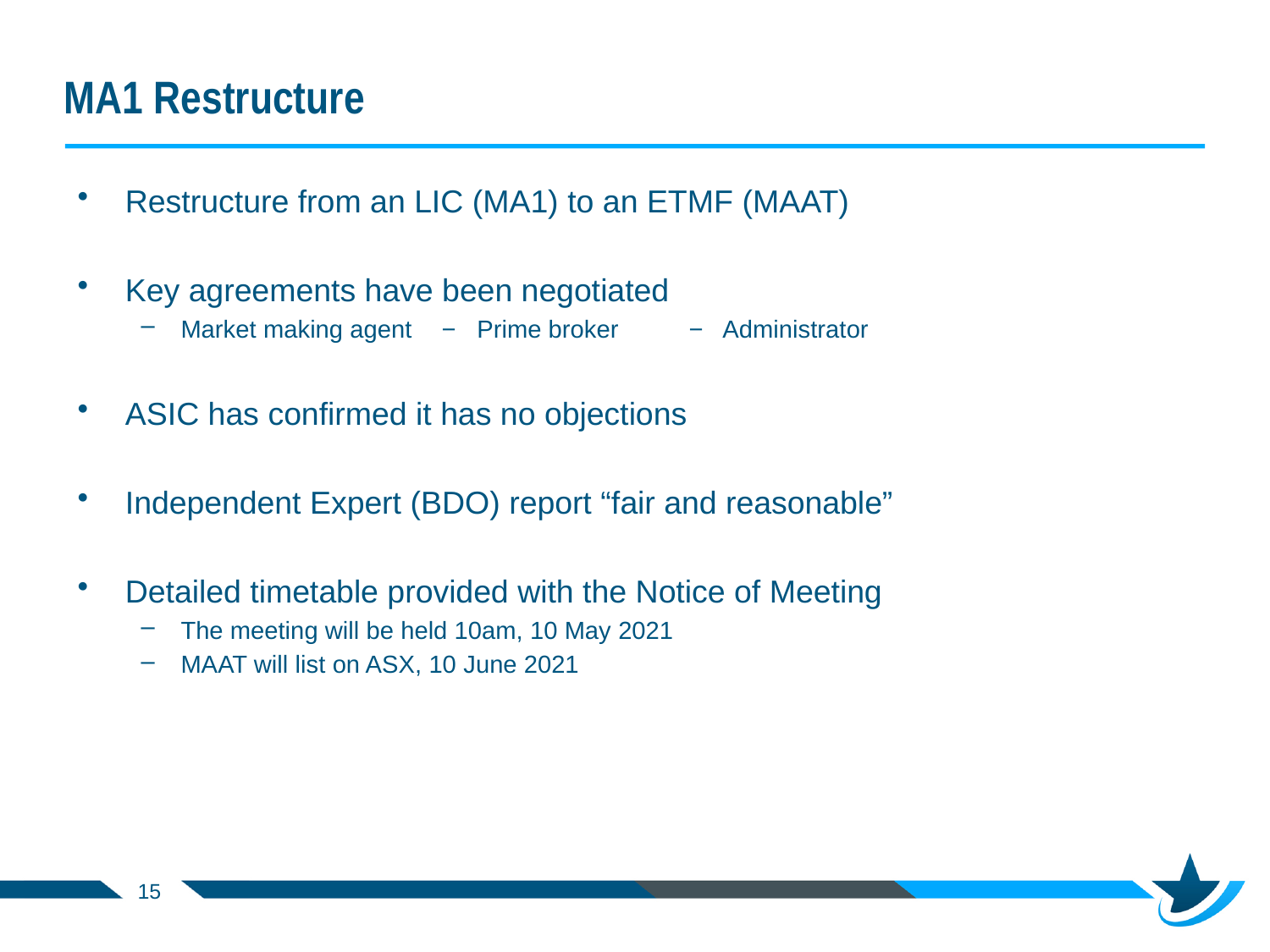

# MA1 Restructure
Restructure from an LIC (MA1) to an ETMF (MAAT)

Key agreements have been negotiated
Market making agent	 −   Prime broker	−   Administrator

ASIC has confirmed it has no objections

Independent Expert (BDO) report “fair and reasonable”

Detailed timetable provided with the Notice of Meeting
The meeting will be held 10am, 10 May 2021
MAAT will list on ASX, 10 June 2021

15